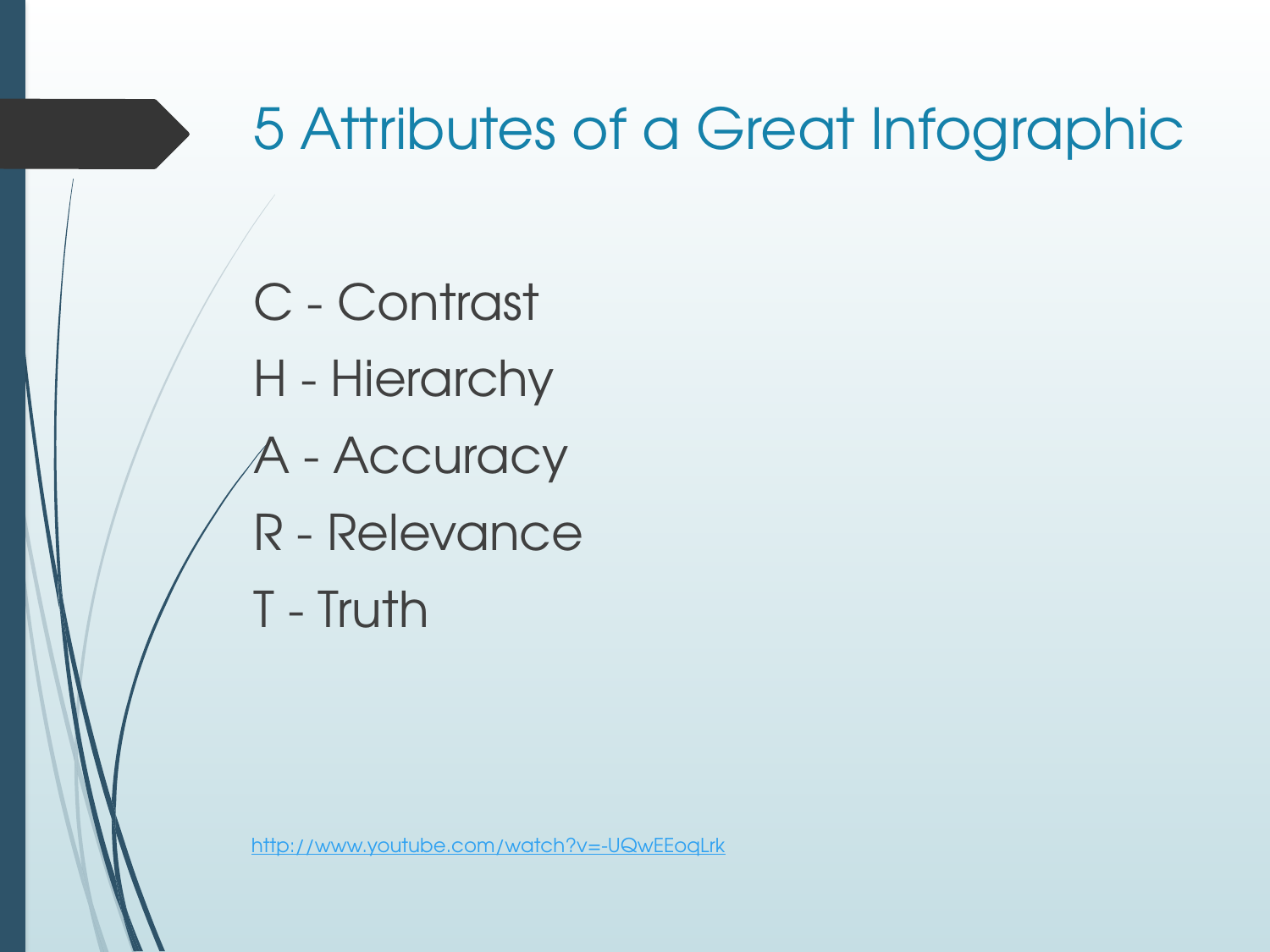

# 5 Attributes of a Great Infographic
C - Contrast
H - Hierarchy
A - Accuracy
R - Relevance
T - Truth

http://www.youtube.com/watch?v=-UQwEEoqLrk